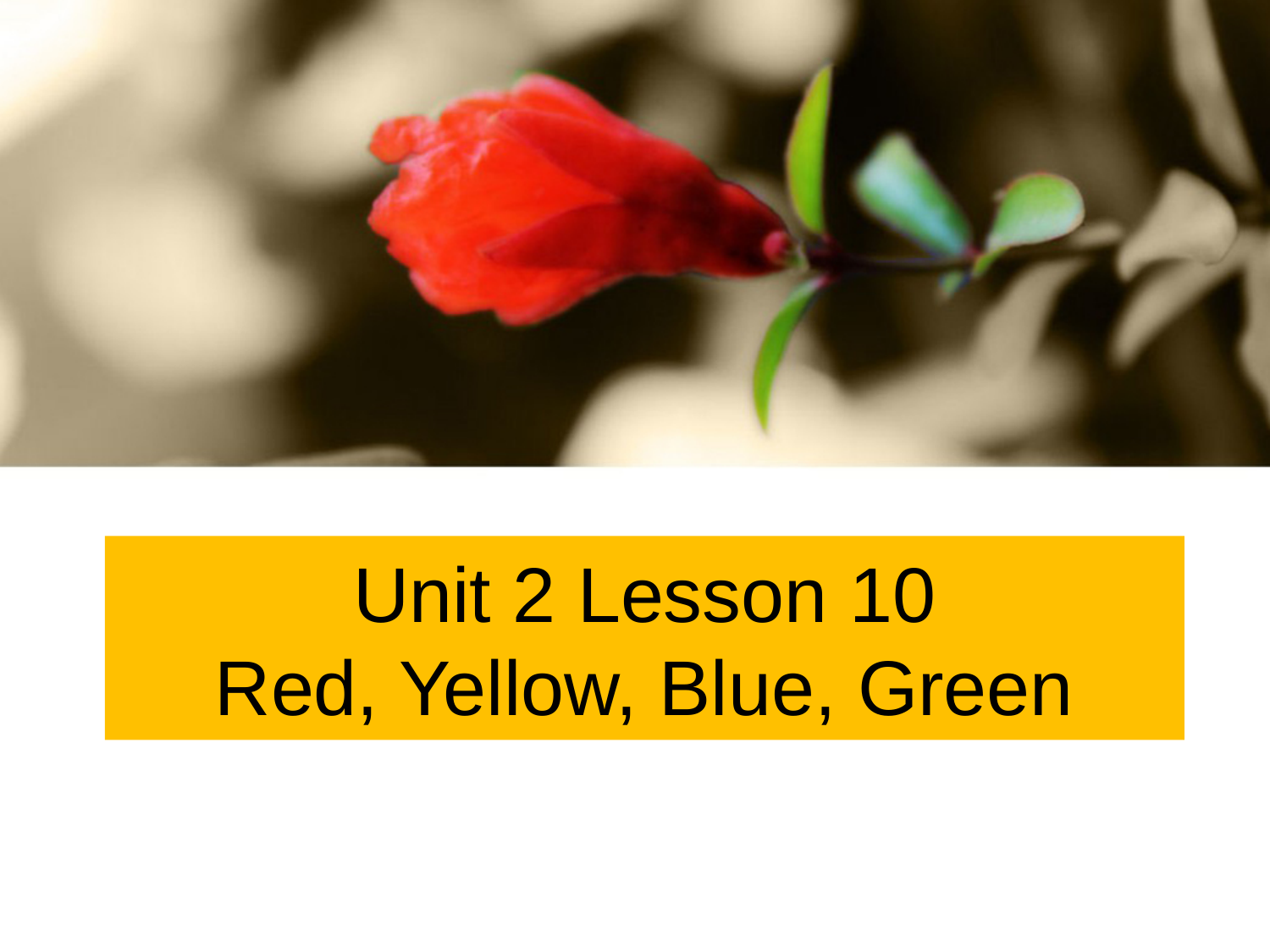

# Unit 2 Lesson 10 Red, Yellow, Blue, Green